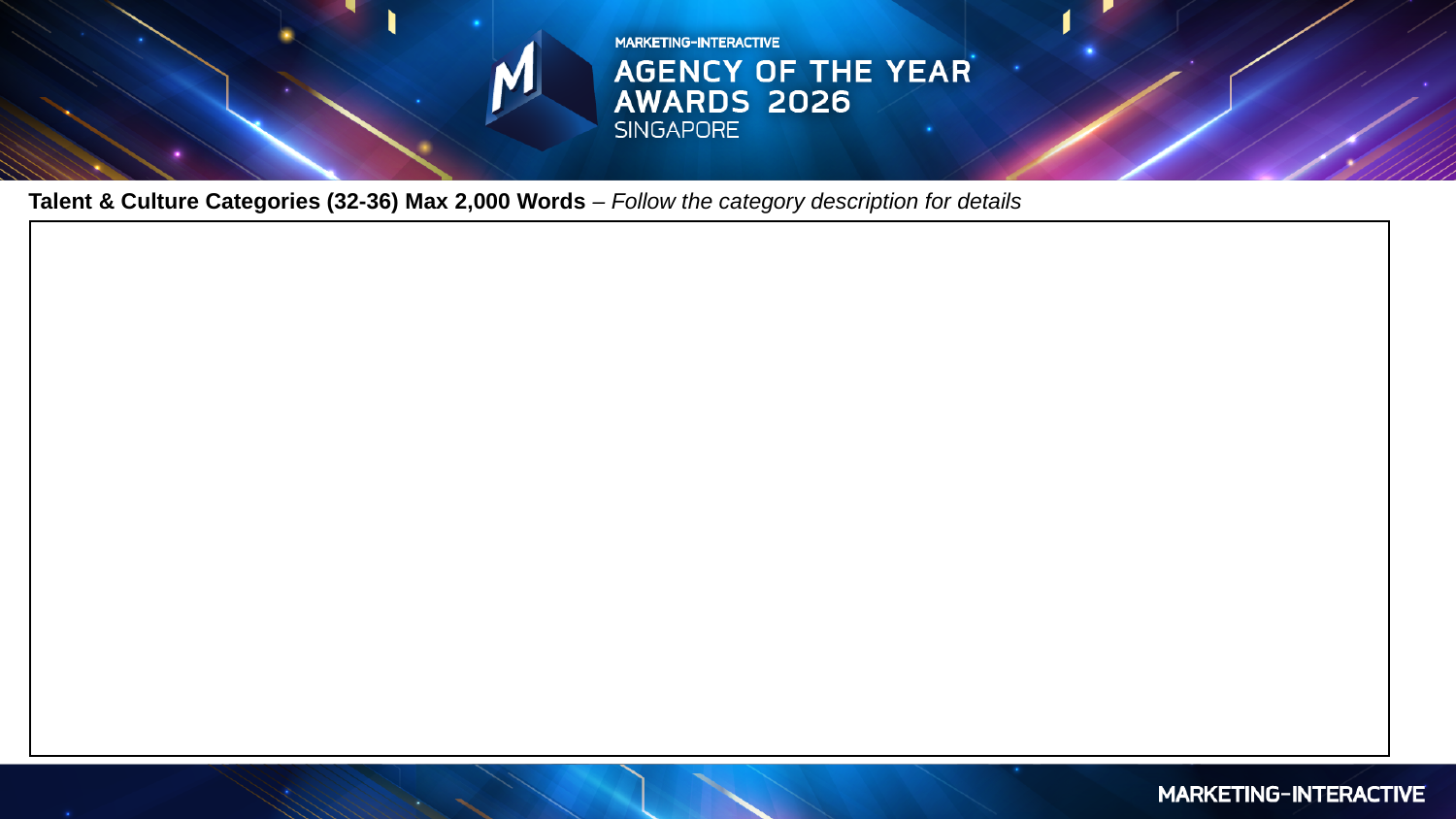

Talent & Culture Categories (32-36) Max 2,000 Words – Follow the category description for details
|  |
| --- |
# v